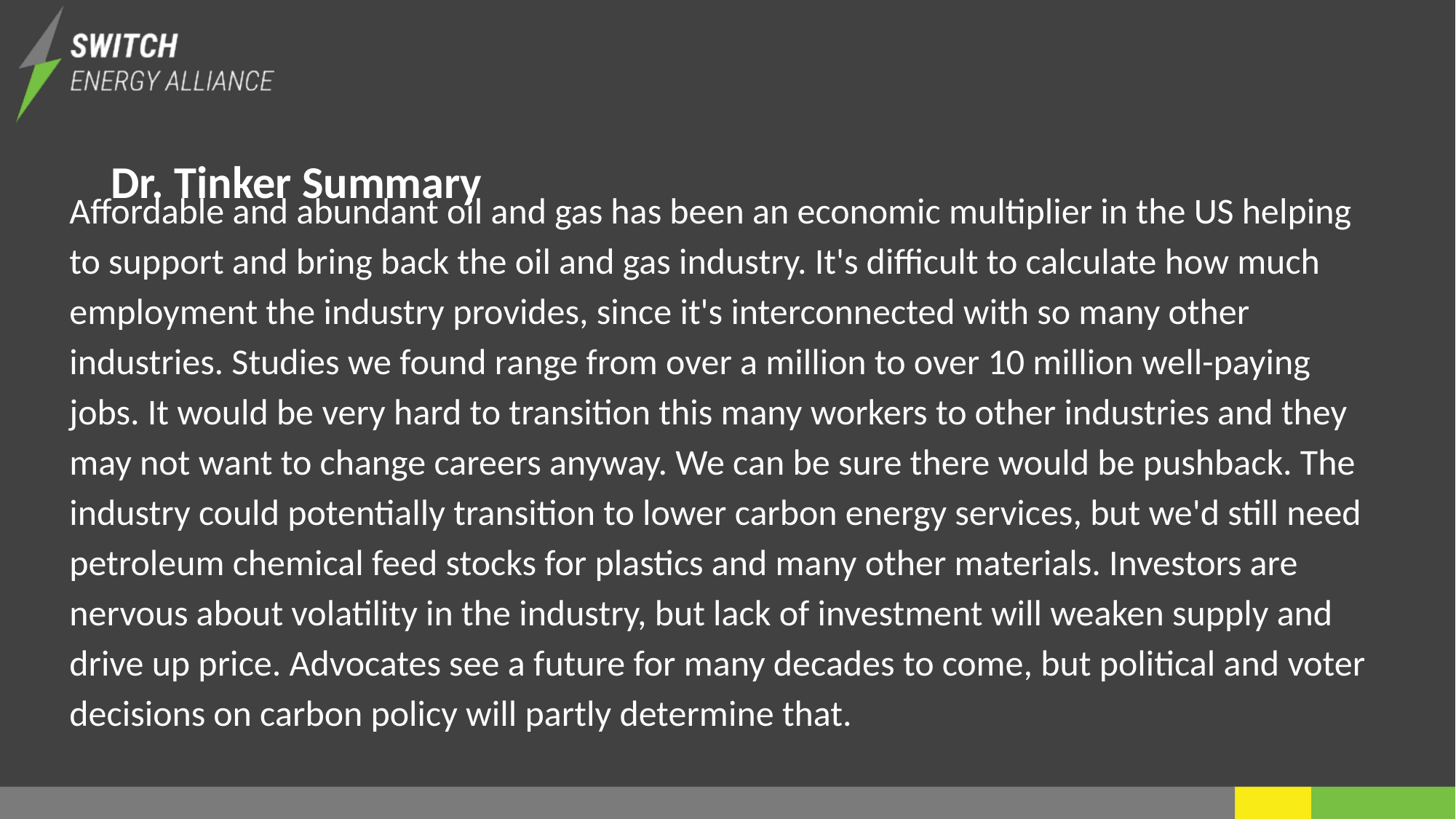

# Dr. Tinker Summary

Affordable and abundant oil and gas has been an economic multiplier in the US helping to support and bring back the oil and gas industry. It's difficult to calculate how much employment the industry provides, since it's interconnected with so many other industries. Studies we found range from over a million to over 10 million well-paying jobs. It would be very hard to transition this many workers to other industries and they may not want to change careers anyway. We can be sure there would be pushback. The industry could potentially transition to lower carbon energy services, but we'd still need petroleum chemical feed stocks for plastics and many other materials. Investors are nervous about volatility in the industry, but lack of investment will weaken supply and drive up price. Advocates see a future for many decades to come, but political and voter decisions on carbon policy will partly determine that.